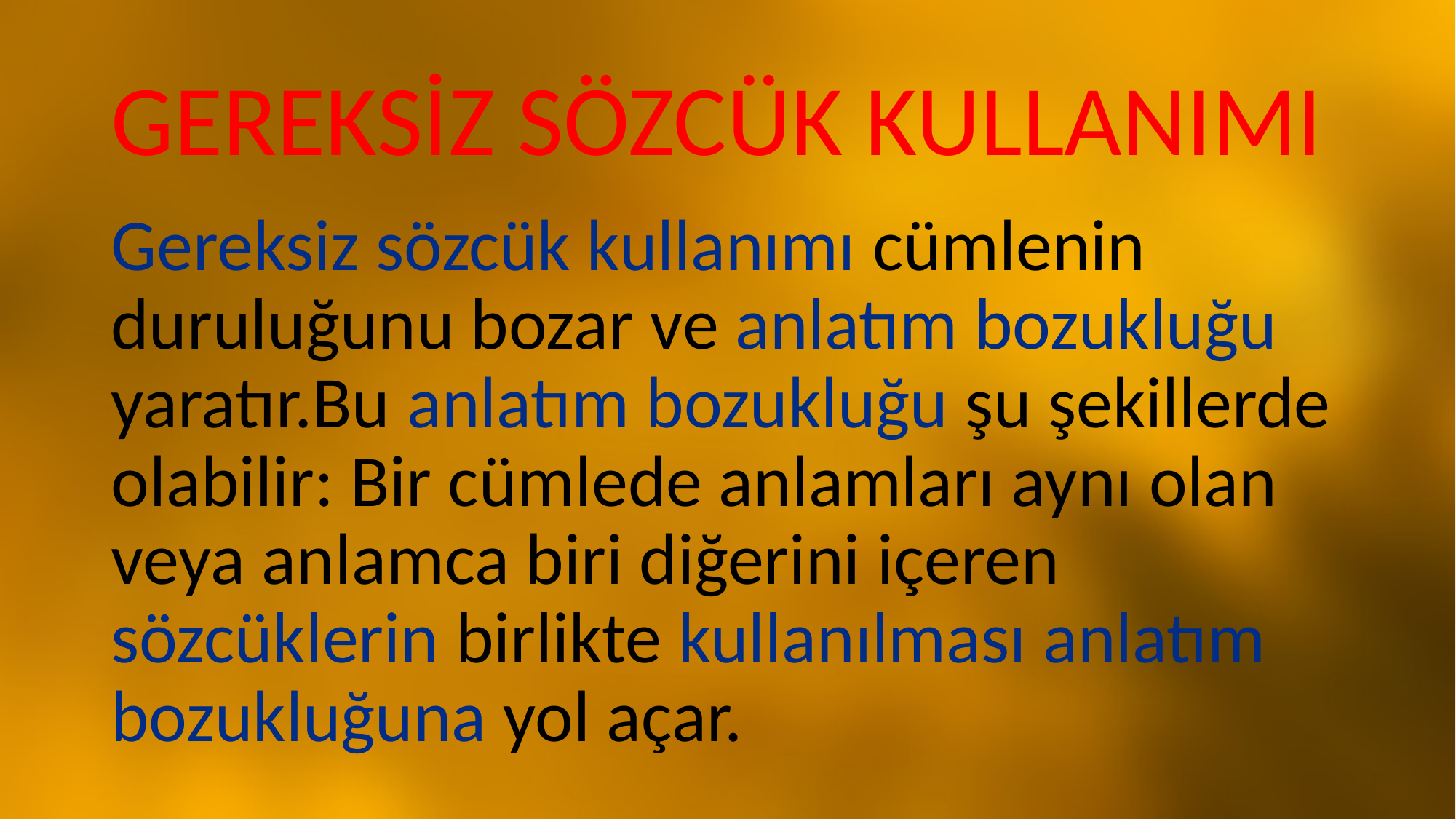

# GEREKSİZ SÖZCÜK KULLANIMI
Gereksiz sözcük kullanımı cümlenin duruluğunu bozar ve anlatım bozukluğu yaratır.Bu anlatım bozukluğu şu şekillerde olabilir: Bir cümlede anlamları aynı olan veya anlamca biri diğerini içeren sözcüklerin birlikte kullanılması anlatım bozukluğuna yol açar.